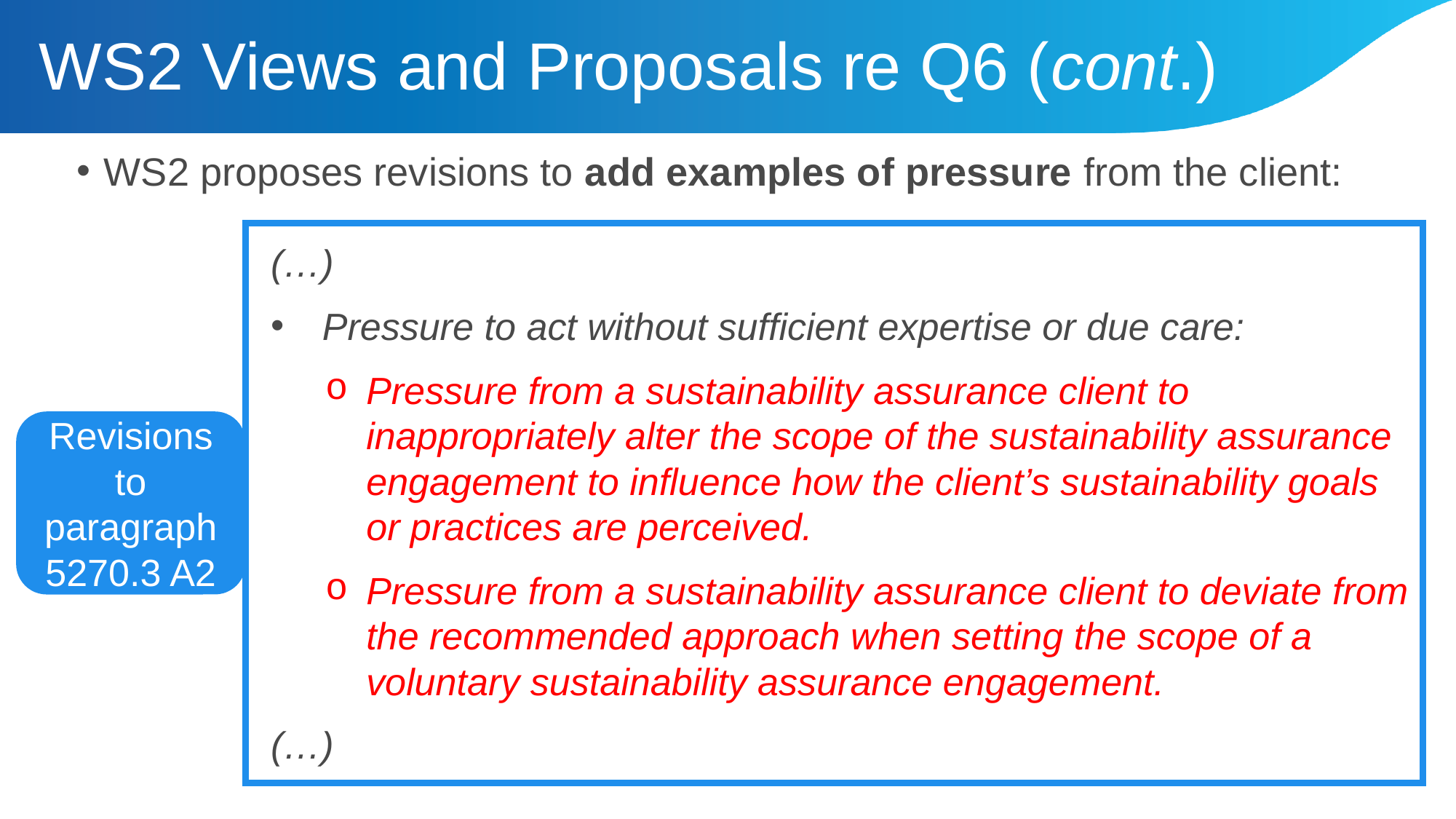

WS2 Views and Proposals re Q6 (cont.)
WS2 proposes revisions to add examples of pressure from the client:
(…)
 Pressure to act without sufficient expertise or due care:
Pressure from a sustainability assurance client to inappropriately alter the scope of the sustainability assurance engagement to influence how the client’s sustainability goals or practices are perceived.
Pressure from a sustainability assurance client to deviate from the recommended approach when setting the scope of a voluntary sustainability assurance engagement.
(…)
Revisions to paragraph 5270.3 A2